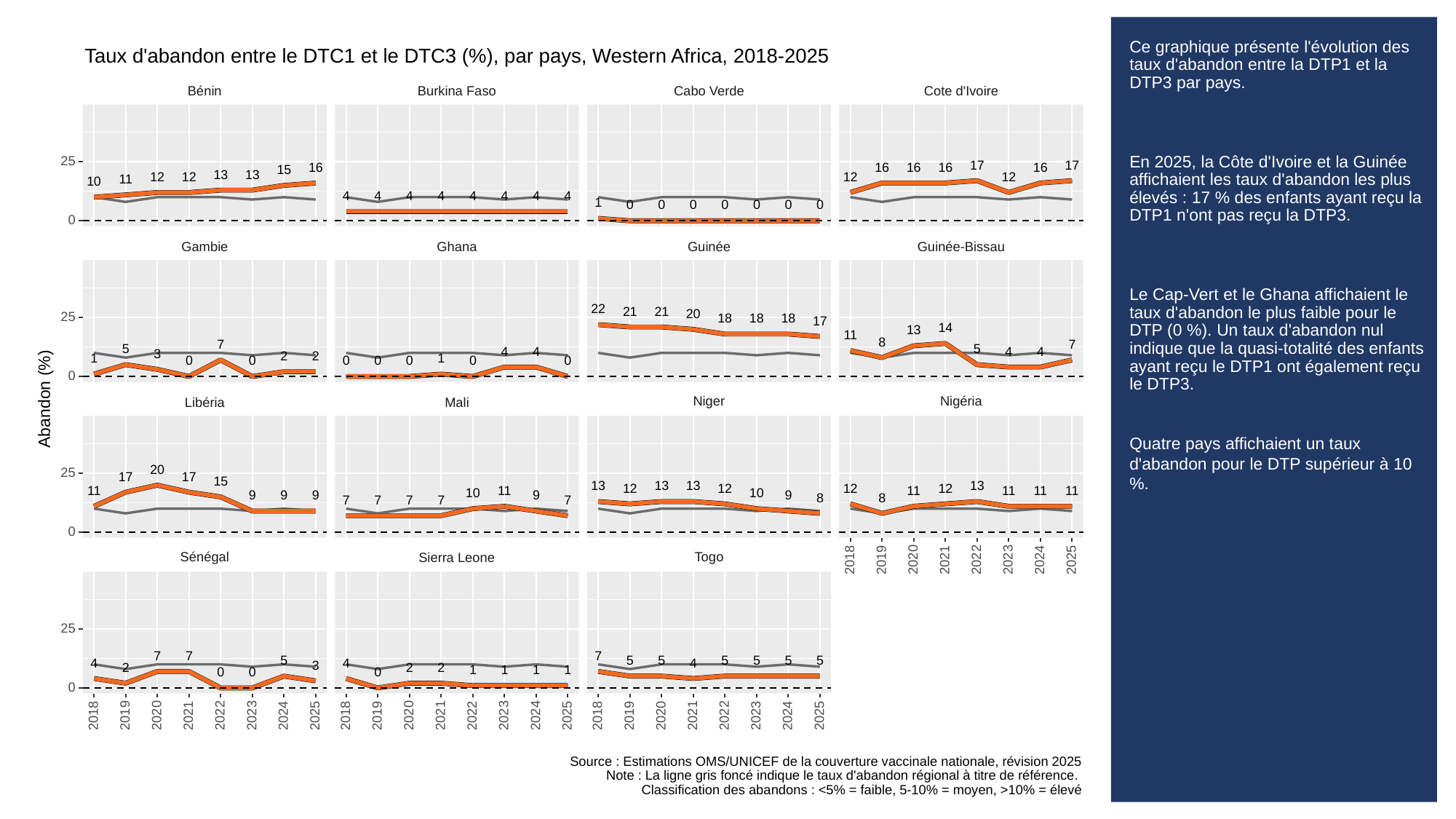

# Ce graphique présente l'évolution des taux d'abandon entre la DTP1 et la DTP3 par pays.

En 2025, la Côte d'Ivoire et la Guinée affichaient les taux d'abandon les plus élevés : 17 % des enfants ayant reçu la DTP1 n'ont pas reçu la DTP3.

Le Cap-Vert et le Ghana affichaient le taux d'abandon le plus faible pour le DTP (0 %). Un taux d'abandon nul indique que la quasi-totalité des enfants ayant reçu le DTP1 ont également reçu le DTP3.

Quatre pays affichaient un taux d'abandon pour le DTP supérieur à 10 %.

Taux d'abandon entre le DTC1 et le DTC3 (%), par pays, Western Africa, 2018-2025
Cabo Verde
Cote d'Ivoire
Bénin
Burkina Faso

25
17
17

16
16
16
16
16
15
13
13
12
12
12
12
11
10

4
4
4
4
4
4
4
4

1
0
0
0
0
0
0
0

0

Gambie
Ghana
Guinée
Guinée-Bissau

22
21
21
20
25
18
18
18
17

14

13
11
8
7
7

5
5

4
4
4
4
3
2
2

1
1
0
0
0
0
0
0
0

0

Abandon (%)
Nigéria
Niger
Libéria
Mali

20
25
17
17

15
13
13
13
13
12
12
12
12

11
11
11
11
11
11
10
10
9
9
9
9
9
8
8
7
7
7
7
7

0

Sénégal
Togo
Sierra Leone
2023
2018
2019
2020
2021
2022
2024
2025

25

7
7
7
5
5
5
5
5
5
5

4
4
4
3
2
2
2

1
1
1
1
0
0
0

0

2023
2023
2023
2018
2019
2020
2021
2022
2024
2025
2018
2019
2020
2021
2022
2024
2025
2018
2019
2020
2021
2022
2024
2025
Source : Estimations OMS/UNICEF de la couverture vaccinale nationale, révision 2025
Note : La ligne gris foncé indique le taux d'abandon régional à titre de référence.
Classification des abandons : <5% = faible, 5-10% = moyen, >10% = élevé